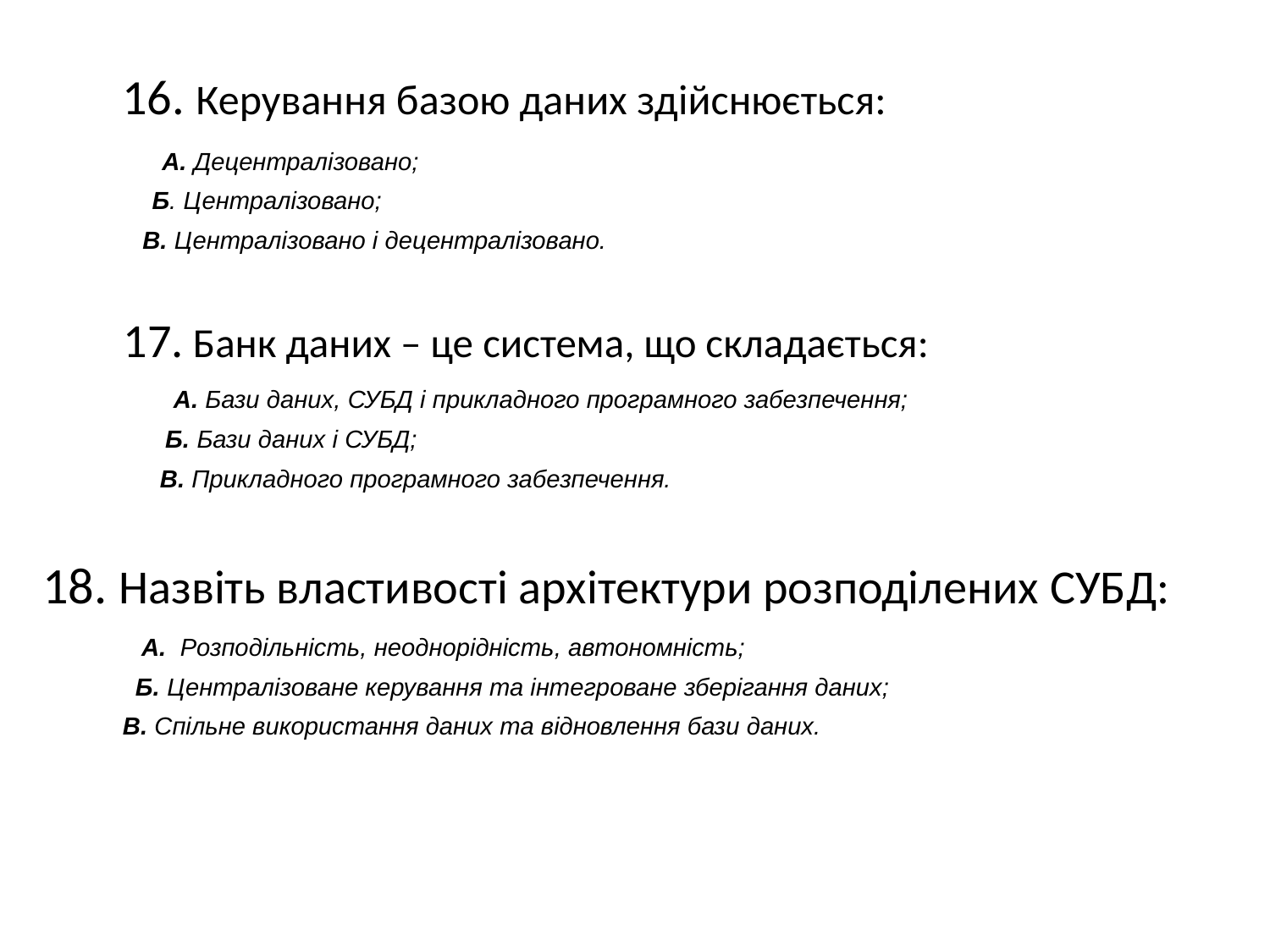

16. Керування базою даних здійснюється:
А. Децентралізовано;
Б. Централізовано;
В. Централізовано і децентралізовано.
# 17. Банк даних – це система, що складається:
А. Бази даних, СУБД і прикладного програмного забезпечення;
  Б. Бази даних і СУБД;
  В. Прикладного програмного забезпечення.
18. Назвіть властивості архітектури розподілених СУБД:
А.  Розподільність, неоднорідність, автономність;
  Б. Централізоване керування та інтегроване зберігання даних;
   В. Спільне використання даних та відновлення бази даних.